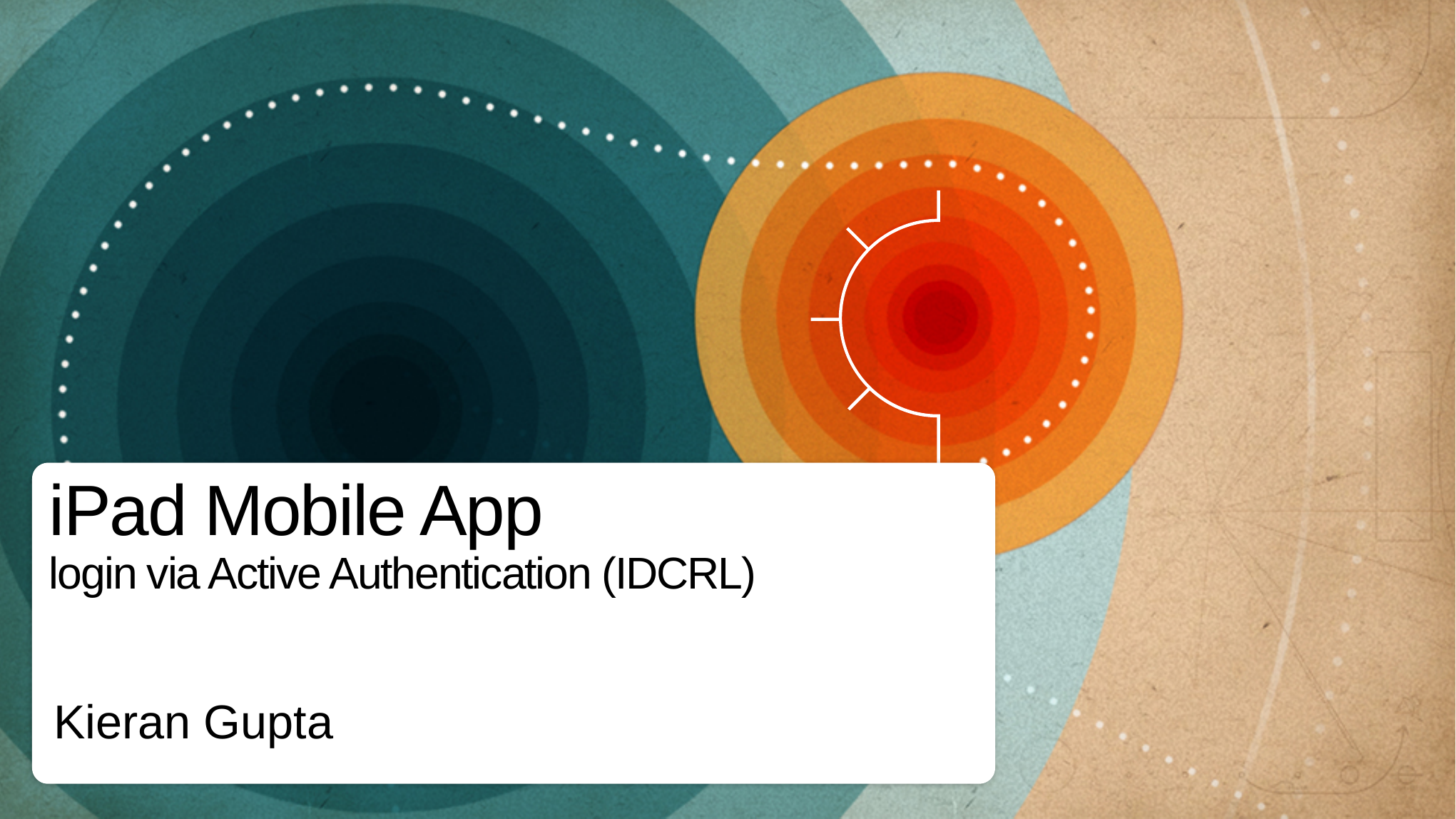

# iPad Mobile App login via Active Authentication (IDCRL)

Kieran Gupta